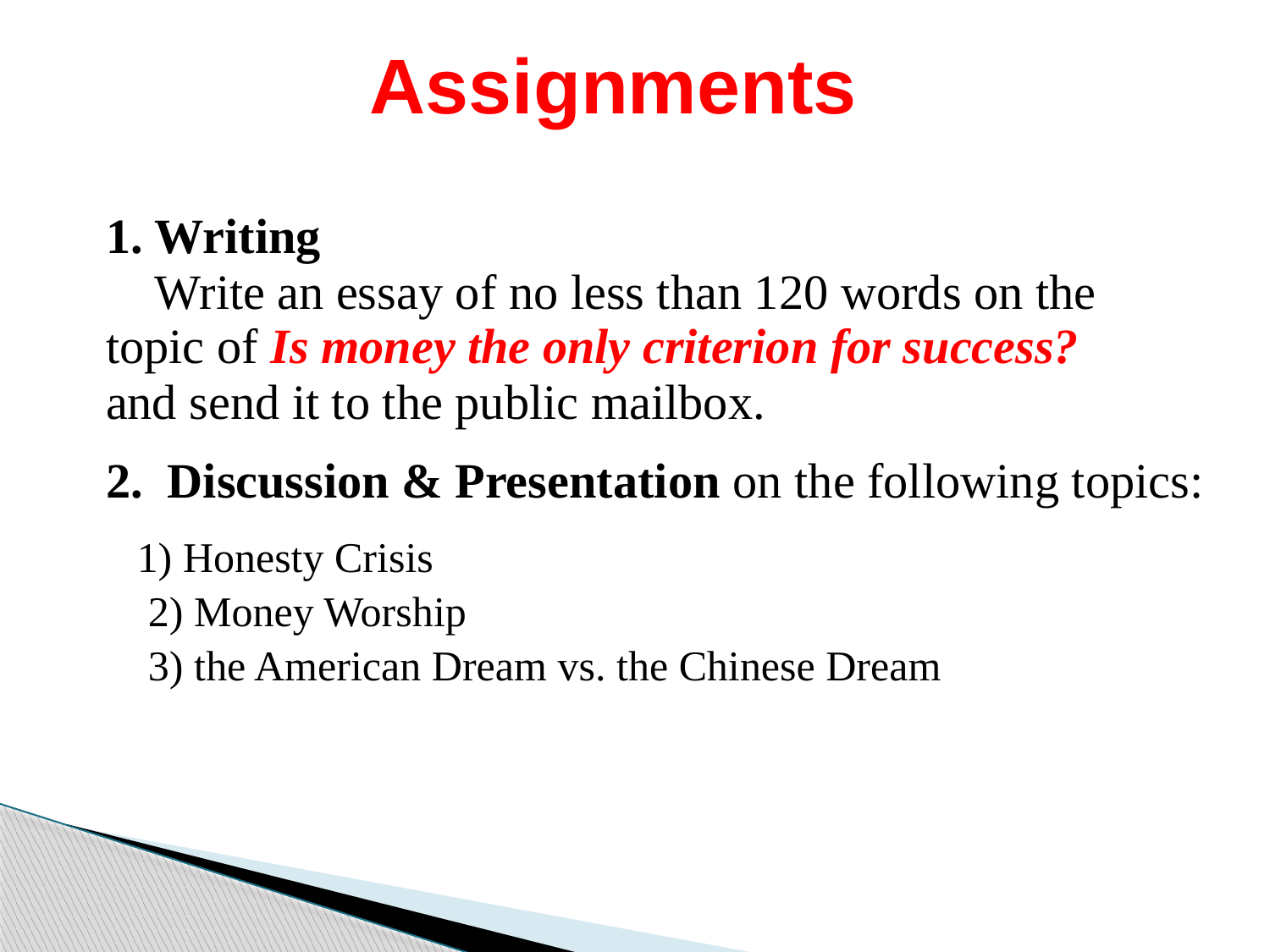

Assignments
1. Writing
    Write an essay of no less than 120 words on the
topic of Is money the only criterion for success?
and send it to the public mailbox.
2.  Discussion & Presentation on the following topics:
        1) Honesty Crisis
          2) Money Worship
          3) the American Dream vs. the Chinese Dream